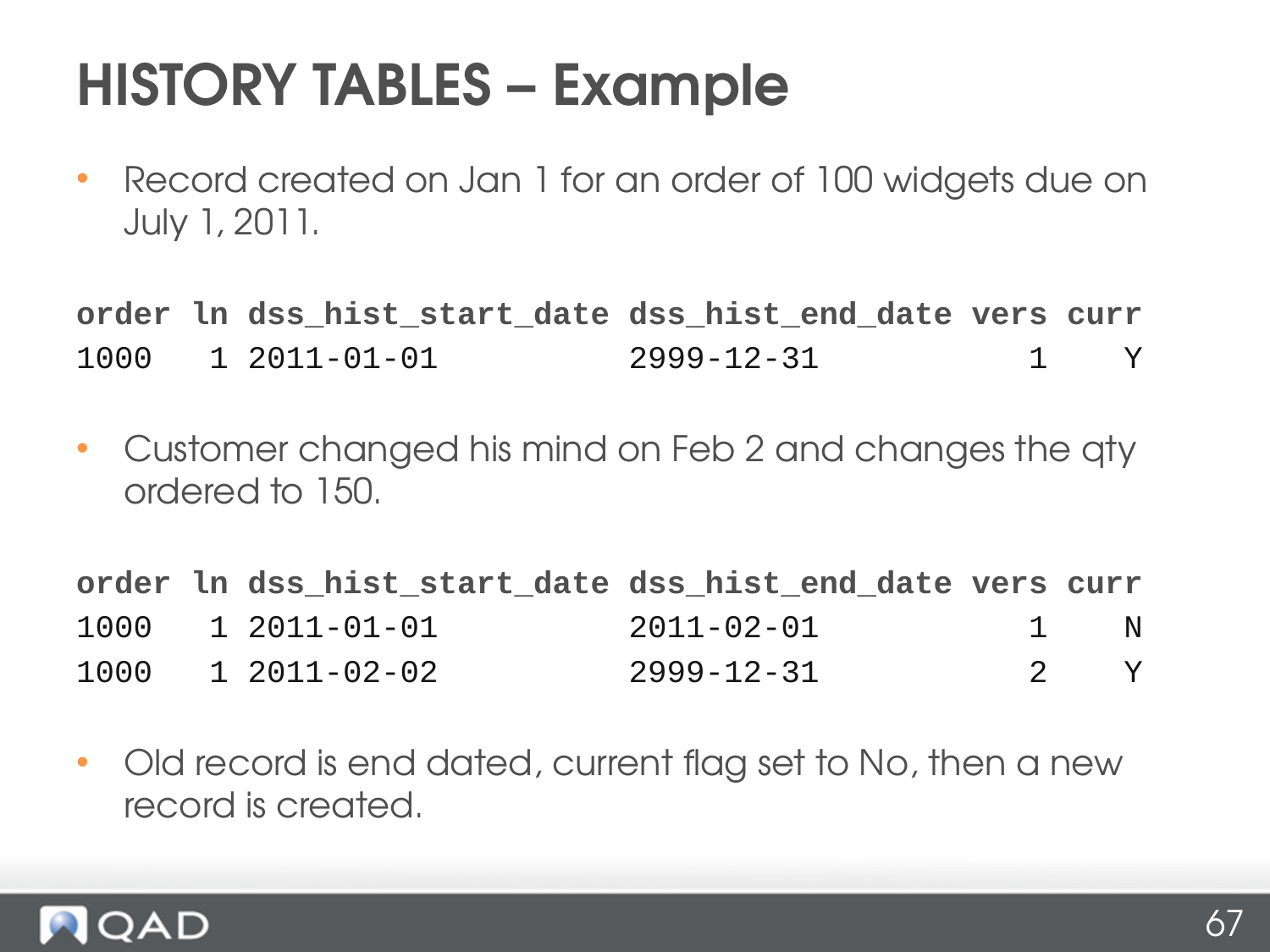

HISTORY TABLES – Example
Record created on Jan 1 for an order of 100 widgets due on July 1, 2011.

order ln dss_hist_start_date dss_hist_end_date vers curr
1000   1 2011-01-01          2999-12-31           1    Y

Customer changed his mind on Feb 2 and changes the qty ordered to 150.

order ln dss_hist_start_date dss_hist_end_date vers curr
1000   1 2011-01-01          2011-02-01           1    N
1000   1 2011-02-02          2999-12-31           2    Y

Old record is end dated, current flag set to No, then a new record is created.
67